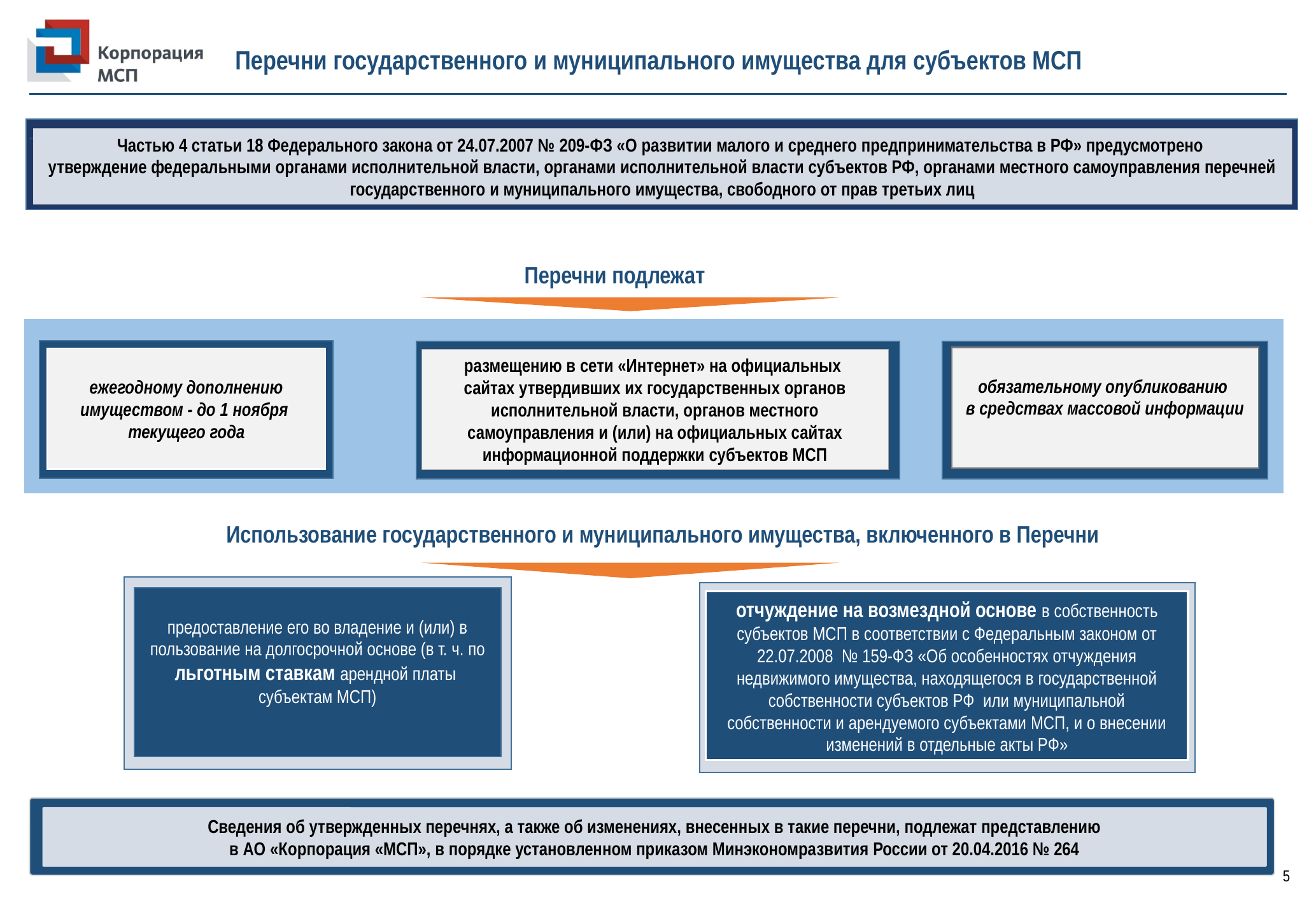

Перечни государственного и муниципального имущества для субъектов МСП

Частью 4 статьи 18 Федерального закона от 24.07.2007 № 209-ФЗ «О развитии малого и среднего предпринимательства в РФ» предусмотрено
утверждение федеральными органами исполнительной власти, органами исполнительной власти субъектов РФ, органами местного самоуправления перечней государственного и муниципального имущества, свободного от прав третьих лиц
Перечни подлежат

обязательному опубликованию
в средствах массовой информации

ежегодному дополнению имуществом - до 1 ноября
текущего года

размещению в сети «Интернет» на официальных
сайтах утвердивших их государственных органов исполнительной власти, органов местного самоуправления и (или) на официальных сайтах информационной поддержки субъектов МСП
Использование государственного и муниципального имущества, включенного в Перечни

предоставление его во владение и (или) в пользование на долгосрочной основе (в т. ч. по льготным ставкам арендной платы  субъектам МСП)

отчуждение на возмездной основе в собственность субъектов МСП в соответствии с Федеральным законом от 22.07.2008  № 159-ФЗ «Об особенностях отчуждения недвижимого имущества, находящегося в государственной собственности субъектов РФ  или муниципальной собственности и арендуемого субъектами МСП, и о внесении изменений в отдельные акты РФ»

Сведения об утвержденных перечнях, а также об изменениях, внесенных в такие перечни, подлежат представлению
 в АО «Корпорация «МСП», в порядке установленном приказом Минэкономразвития России от 20.04.2016 № 264
5
5